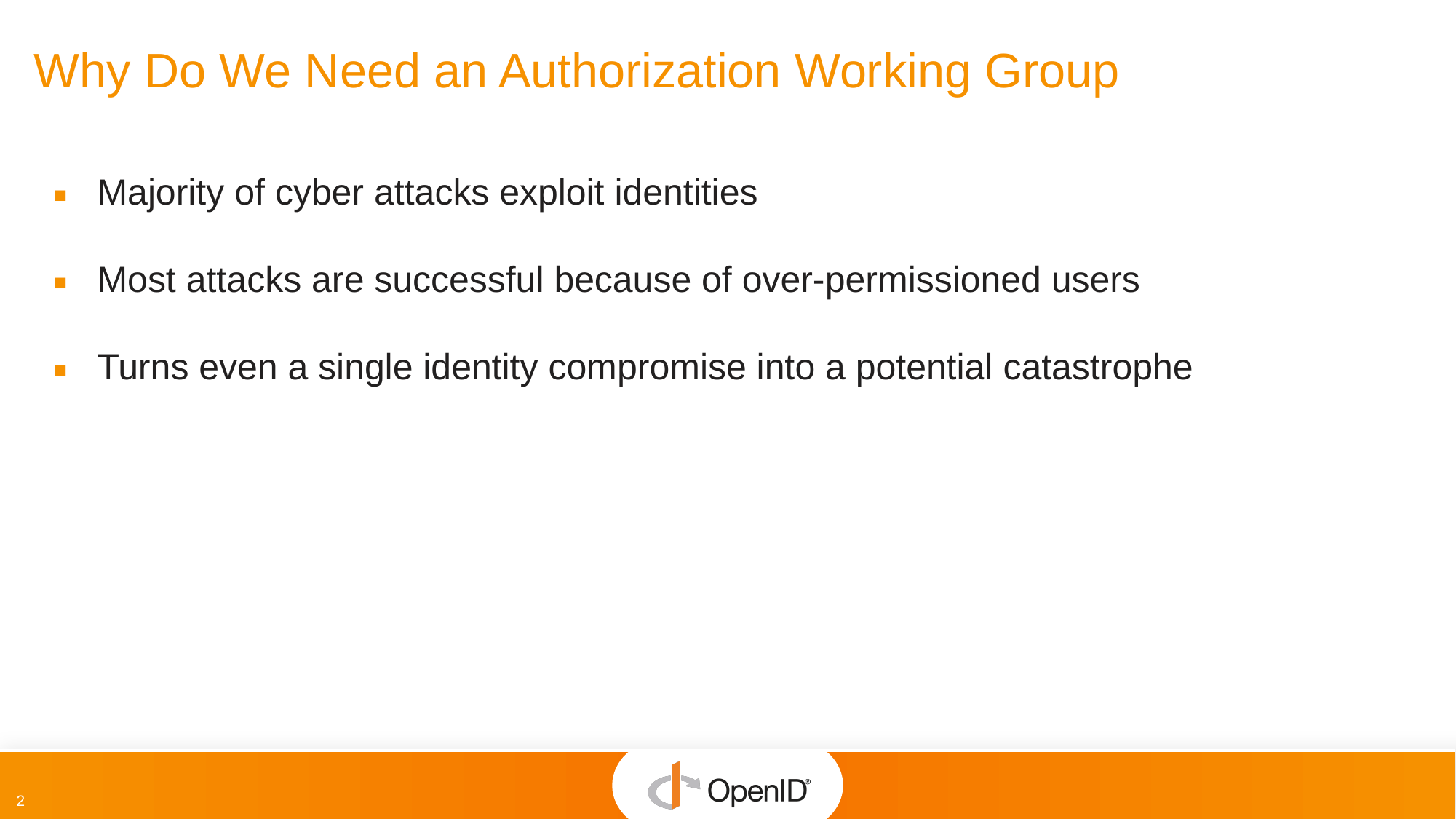

# Why Do We Need an Authorization Working Group
Majority of cyber attacks exploit identities
Most attacks are successful because of over-permissioned users
Turns even a single identity compromise into a potential catastrophe